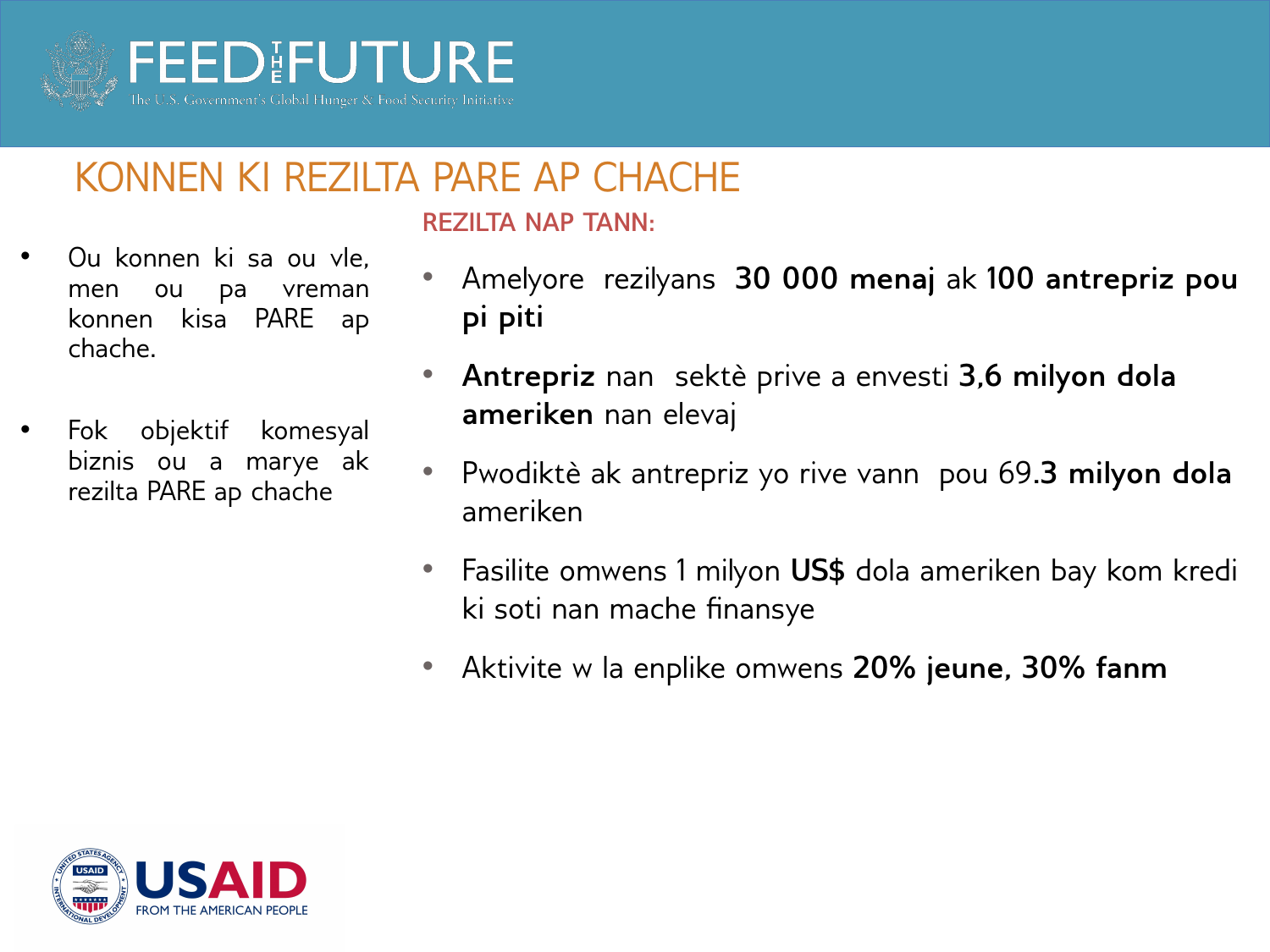

# Konnen ki rezilta pare ap chache
REZILTA NAP TANN:
Amelyore  rezilyans  30 000 menaj ak 100 antrepriz pou pi piti
Antrepriz nan  sektè prive a envesti 3,6 milyon dola ameriken nan elevaj
Pwodiktè ak antrepriz yo rive vann  pou 69.3 milyon dola ameriken
Fasilite omwens 1 milyon US$ dola ameriken bay kom kredi ki soti nan mache finansye
Aktivite w la enplike omwens 20% jeune, 30% fanm

Ou konnen ki sa ou vle, men ou pa vreman konnen kisa PARE ap chache.

Fok objektif komesyal biznis ou a marye ak rezilta PARE ap chache